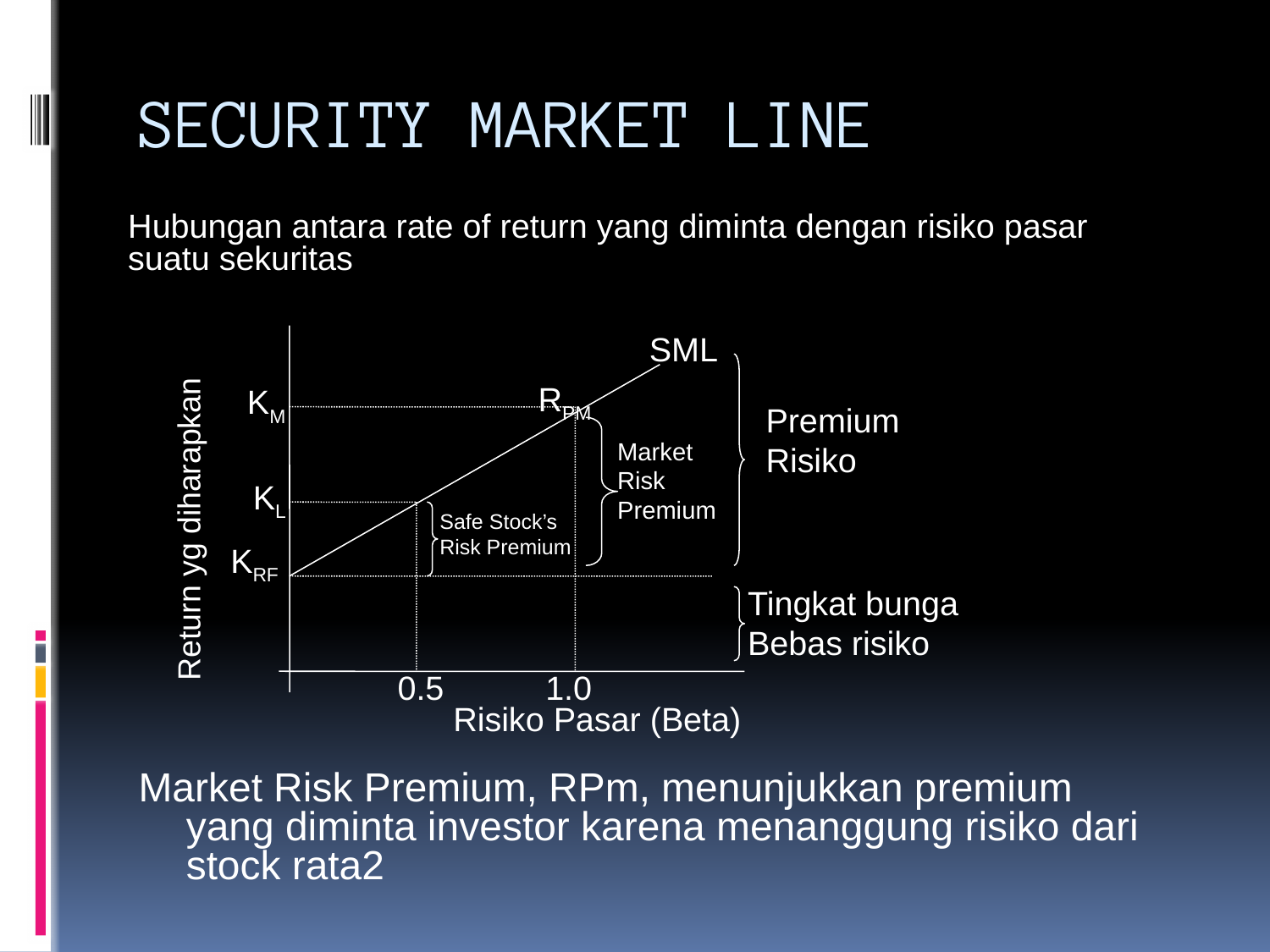

# SECURITY MARKET LINE
Hubungan antara rate of return yang diminta dengan risiko pasar suatu sekuritas

SML

RPM
KM
Premium
Risiko

Market
Risk
Premium
KL
Return yg diharapkan

Safe Stock’s
Risk Premium
KRF

Tingkat bunga
Bebas risiko

0.5
1.0

Risiko Pasar (Beta)
Market Risk Premium, RPm, menunjukkan premium yang diminta investor karena menanggung risiko dari stock rata2